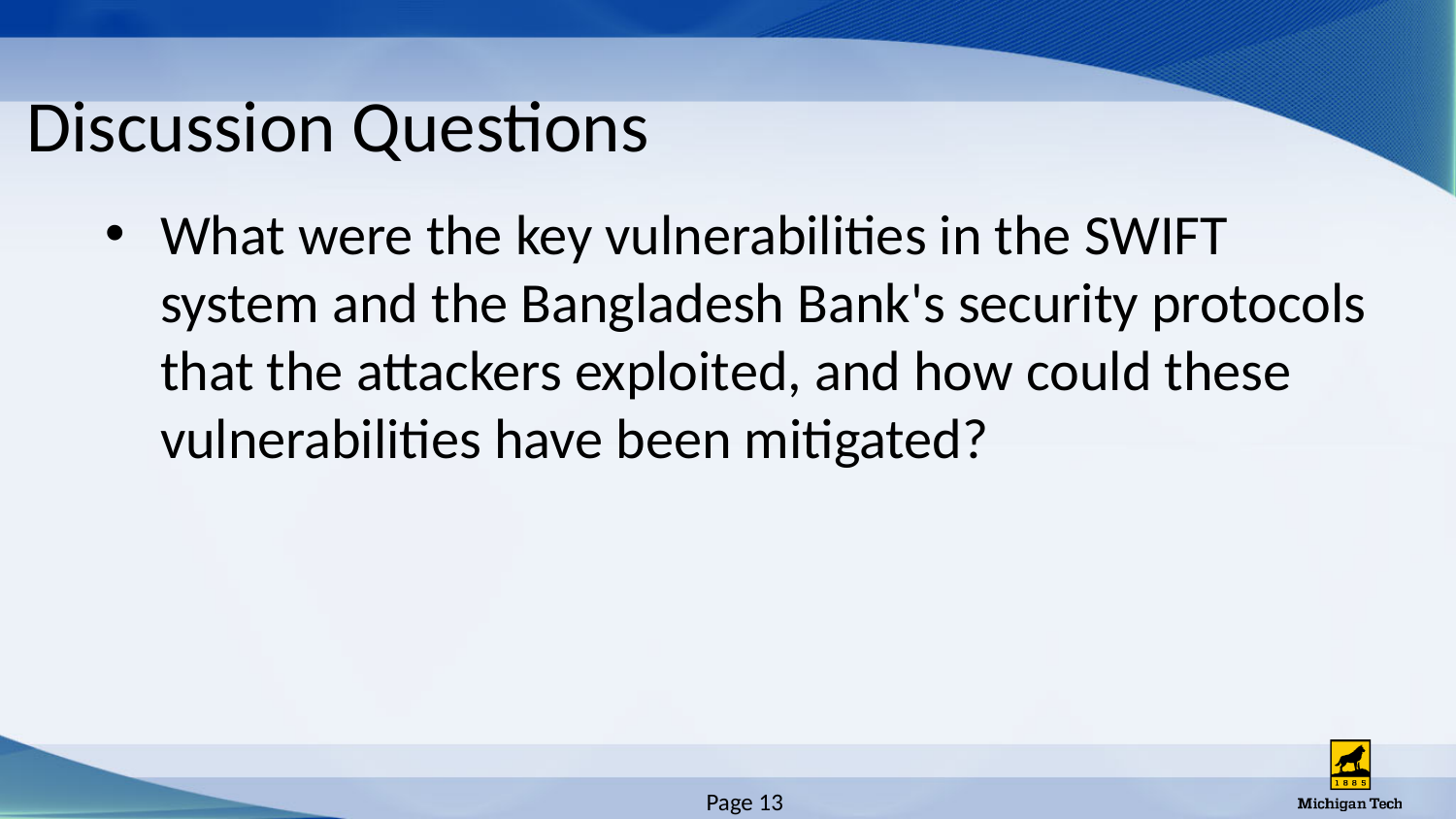

# Discussion Questions
What were the key vulnerabilities in the SWIFT system and the Bangladesh Bank's security protocols that the attackers exploited, and how could these vulnerabilities have been mitigated?